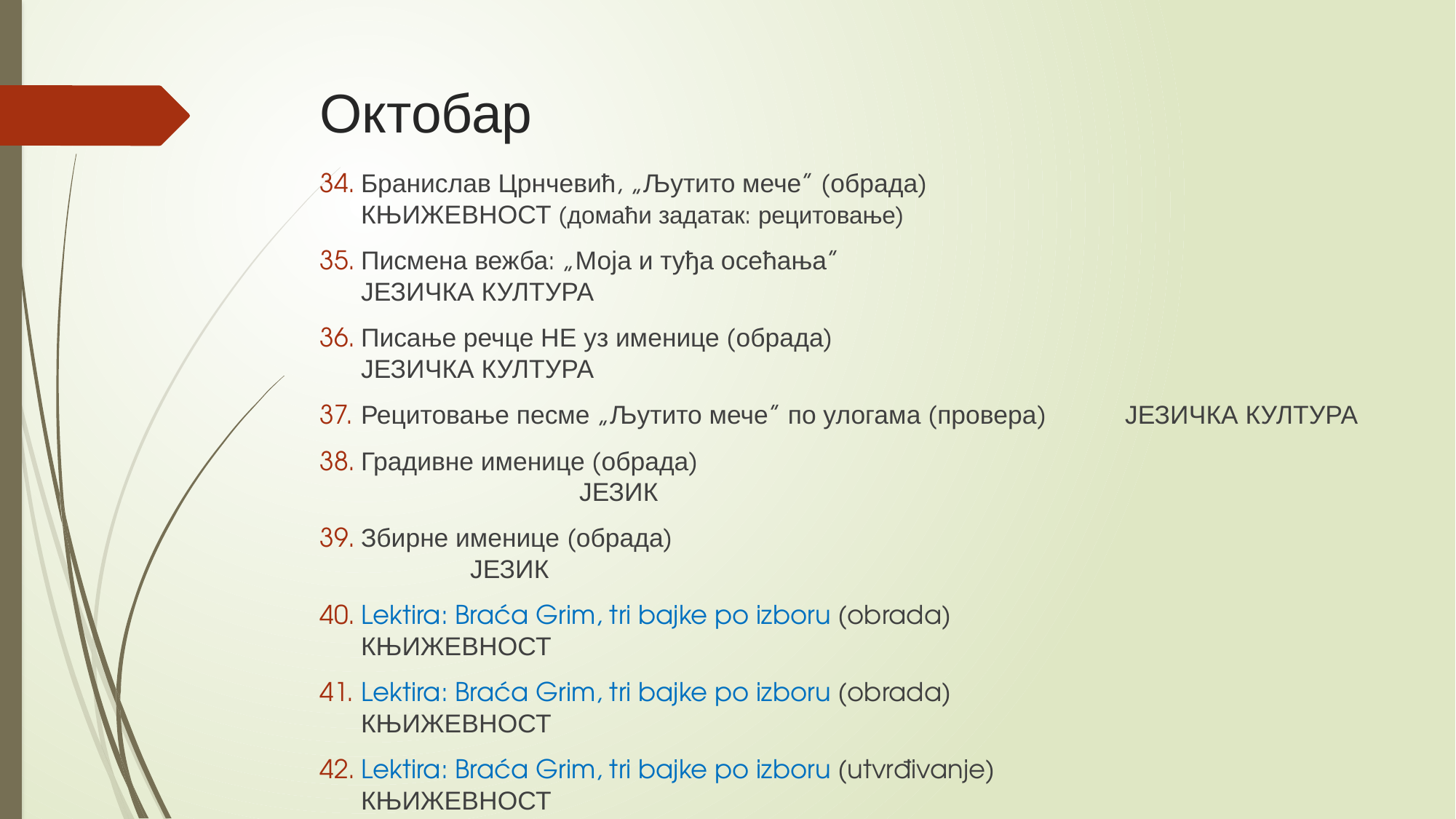

# Октобар
Бранислав Црнчевић, „Љутито мече” (обрада) 			КЊИЖЕВНОСТ (домаћи задатак: рецитовање)
Писмена вежба: „Моја и туђа осећања” 					ЈЕЗИЧКА КУЛТУРА
Писање речце НЕ уз именице (обрада) 					ЈЕЗИЧКА КУЛТУРА
Рецитовање песме „Љутито мече” по улогама (провера) 	ЈЕЗИЧКА КУЛТУРА
Градивне именице (обрада) 								ЈЕЗИК
Збирне именице (обрада) 								ЈЕЗИК
Lektira: Braća Grim, tri bajke po izboru (obrada) 				КЊИЖЕВНОСТ
Lektira: Braća Grim, tri bajke po izboru (obrada) 				КЊИЖЕВНОСТ
Lektira: Braća Grim, tri bajke po izboru (utvrđivanje) 			КЊИЖЕВНОСТ
Писмена вежба: „Смештам бајку у будућност” 			ЈЕЗИЧКА КУЛТУРА
Писање назива градова и села (обрада) 	                              ЈЕЗИЧКА КУЛТУРА